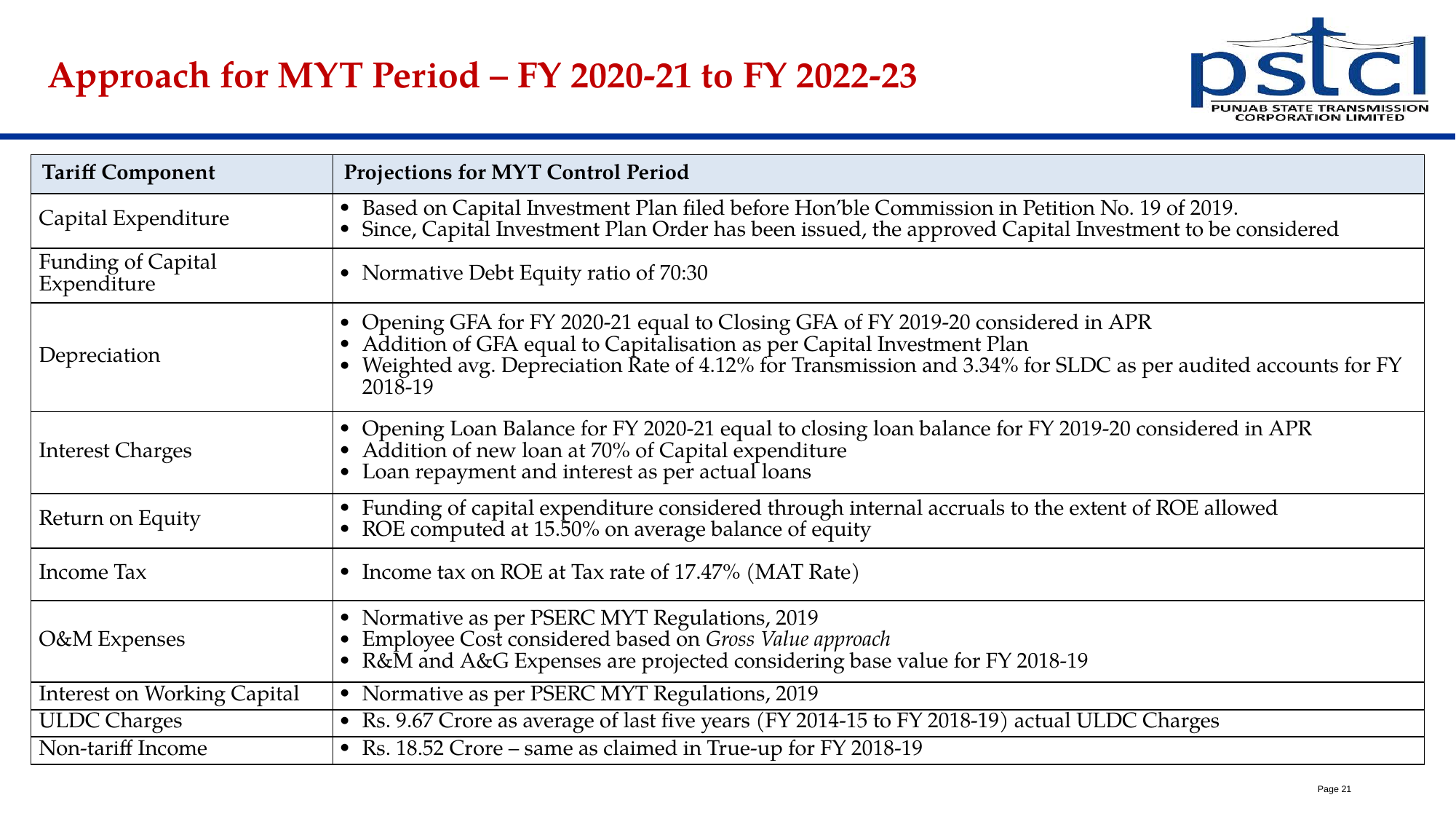

# Approach for MYT Period – FY 2020-21 to FY 2022-23
| Tariff Component | Projections for MYT Control Period |
| --- | --- |
| Capital Expenditure | Based on Capital Investment Plan filed before Hon’ble Commission in Petition No. 19 of 2019. Since, Capital Investment Plan Order has been issued, the approved Capital Investment to be considered |
| Funding of Capital Expenditure | Normative Debt Equity ratio of 70:30 |
| Depreciation | Opening GFA for FY 2020-21 equal to Closing GFA of FY 2019-20 considered in APR Addition of GFA equal to Capitalisation as per Capital Investment Plan Weighted avg. Depreciation Rate of 4.12% for Transmission and 3.34% for SLDC as per audited accounts for FY 2018-19 |
| Interest Charges | Opening Loan Balance for FY 2020-21 equal to closing loan balance for FY 2019-20 considered in APR Addition of new loan at 70% of Capital expenditure Loan repayment and interest as per actual loans |
| Return on Equity | Funding of capital expenditure considered through internal accruals to the extent of ROE allowed ROE computed at 15.50% on average balance of equity |
| Income Tax | Income tax on ROE at Tax rate of 17.47% (MAT Rate) |
| O&M Expenses | Normative as per PSERC MYT Regulations, 2019 Employee Cost considered based on Gross Value approach R&M and A&G Expenses are projected considering base value for FY 2018-19 |
| Interest on Working Capital | Normative as per PSERC MYT Regulations, 2019 |
| ULDC Charges | Rs. 9.67 Crore as average of last five years (FY 2014-15 to FY 2018-19) actual ULDC Charges |
| Non-tariff Income | Rs. 18.52 Crore – same as claimed in True-up for FY 2018-19 |